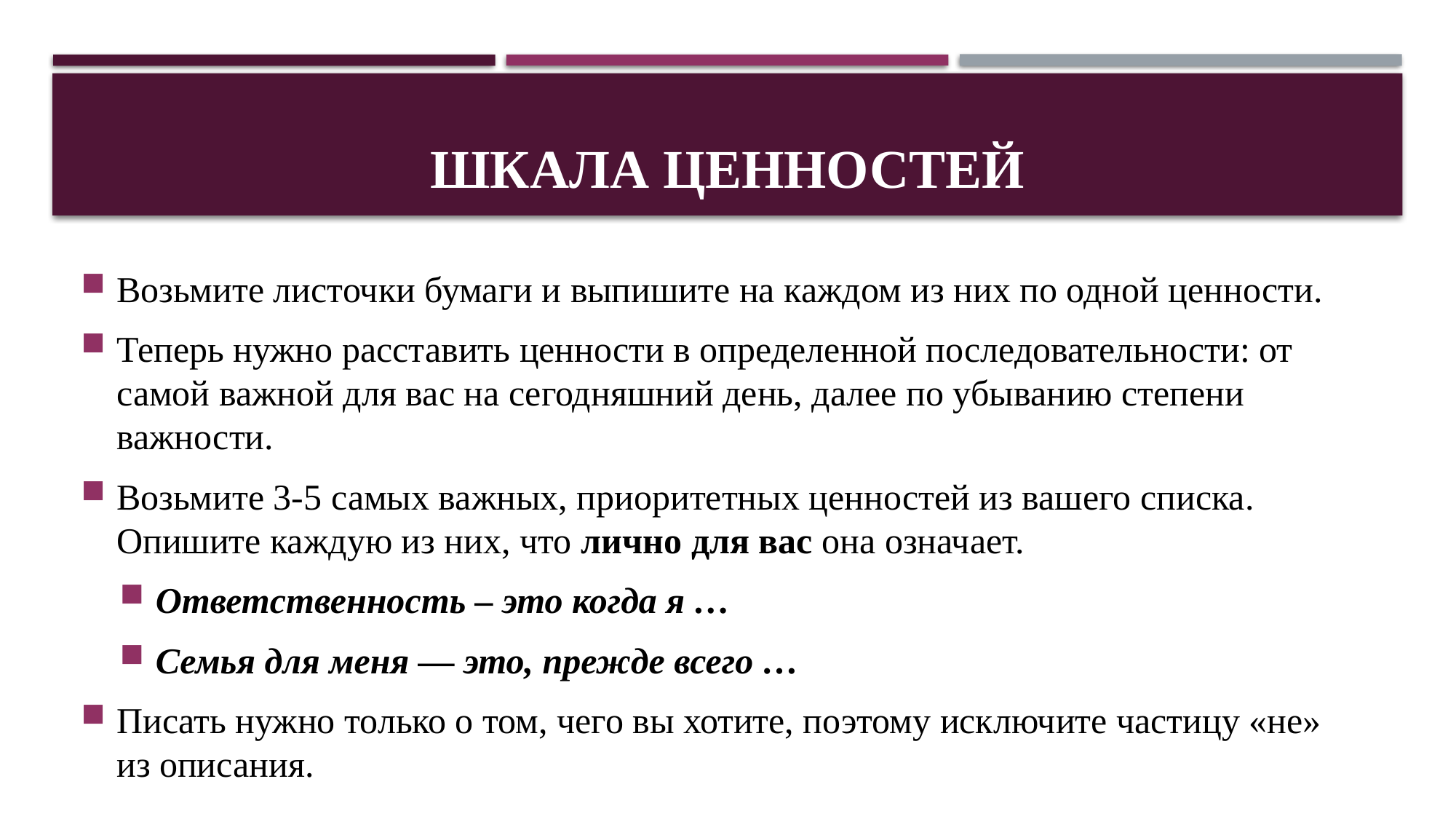

# Шкала ценностей
Возьмите листочки бумаги и выпишите на каждом из них по одной ценности.
Теперь нужно расставить ценности в определенной последовательности: от самой важной для вас на сегодняшний день, далее по убыванию степени важности.
Возьмите 3-5 самых важных, приоритетных ценностей из вашего списка. Опишите каждую из них, что лично для вас она означает.
Ответственность – это когда я …
Семья для меня — это, прежде всего …
Писать нужно только о том, чего вы хотите, поэтому исключите частицу «не» из описания.